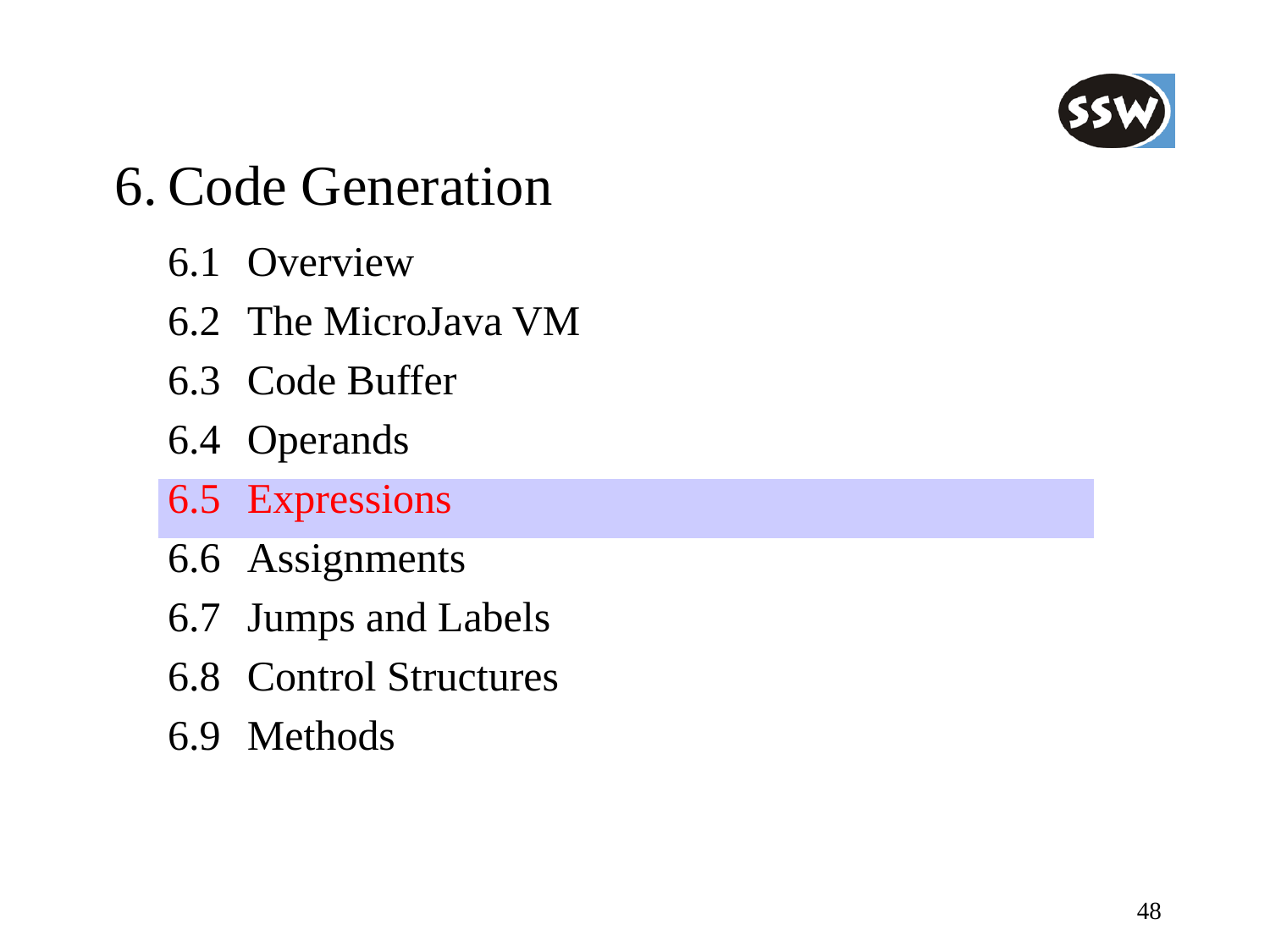

6.	Code Generation
	6.1	Overview
	6.2	The MicroJava VM
	6.3	Code Buffer
	6.4	Operands
	6.5	Expressions
	6.6	Assignments
	6.7	Jumps and Labels
	6.8	Control Structures
	6.9	Methods

48